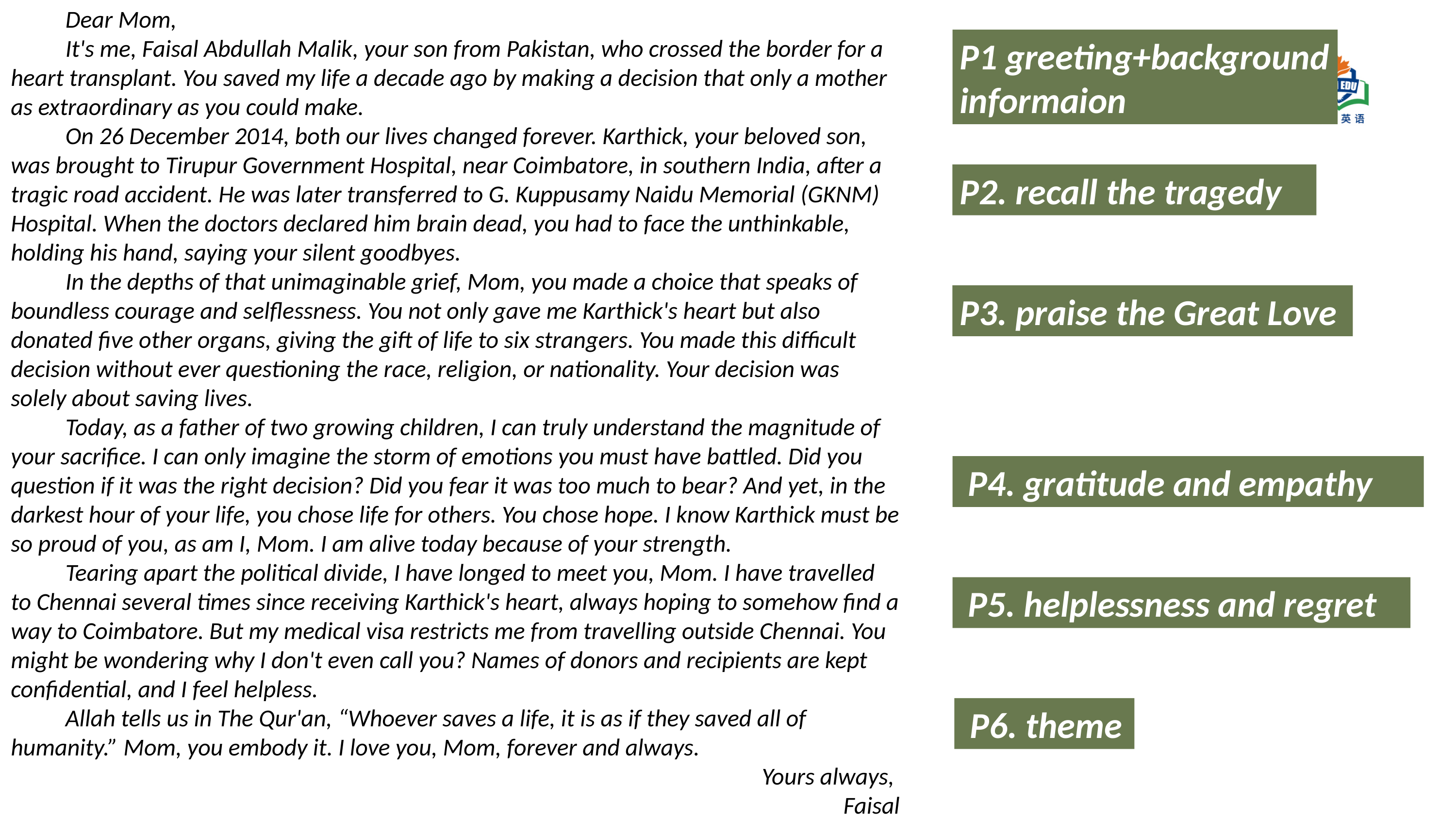

Dear Mom,
It's me, Faisal Abdullah Malik, your son from Pakistan, who crossed the border for a heart transplant. You saved my life a decade ago by making a decision that only a mother as extraordinary as you could make.
On 26 December 2014, both our lives changed forever. Karthick, your beloved son, was brought to Tirupur Government Hospital, near Coimbatore, in southern India, after a tragic road accident. He was later transferred to G. Kuppusamy Naidu Memorial (GKNM) Hospital. When the doctors declared him brain dead, you had to face the unthinkable, holding his hand, saying your silent goodbyes.
In the depths of that unimaginable grief, Mom, you made a choice that speaks of boundless courage and selflessness. You not only gave me Karthick's heart but also donated five other organs, giving the gift of life to six strangers. You made this difficult decision without ever questioning the race, religion, or nationality. Your decision was solely about saving lives.
Today, as a father of two growing children, I can truly understand the magnitude of your sacrifice. I can only imagine the storm of emotions you must have battled. Did you question if it was the right decision? Did you fear it was too much to bear? And yet, in the darkest hour of your life, you chose life for others. You chose hope. I know Karthick must be so proud of you, as am I, Mom. I am alive today because of your strength.
Tearing apart the political divide, I have longed to meet you, Mom. I have travelled to Chennai several times since receiving Karthick's heart, always hoping to somehow find a way to Coimbatore. But my medical visa restricts me from travelling outside Chennai. You might be wondering why I don't even call you? Names of donors and recipients are kept confidential, and I feel helpless.
Allah tells us in The Qur'an, “Whoever saves a life, it is as if they saved all of humanity.” Mom, you embody it. I love you, Mom, forever and always.
Yours always,
Faisal
P1 greeting+background informaion
P2. recall the tragedy
P3. praise the Great Love
 P4. gratitude and empathy
 P5. helplessness and regret
 P6. theme